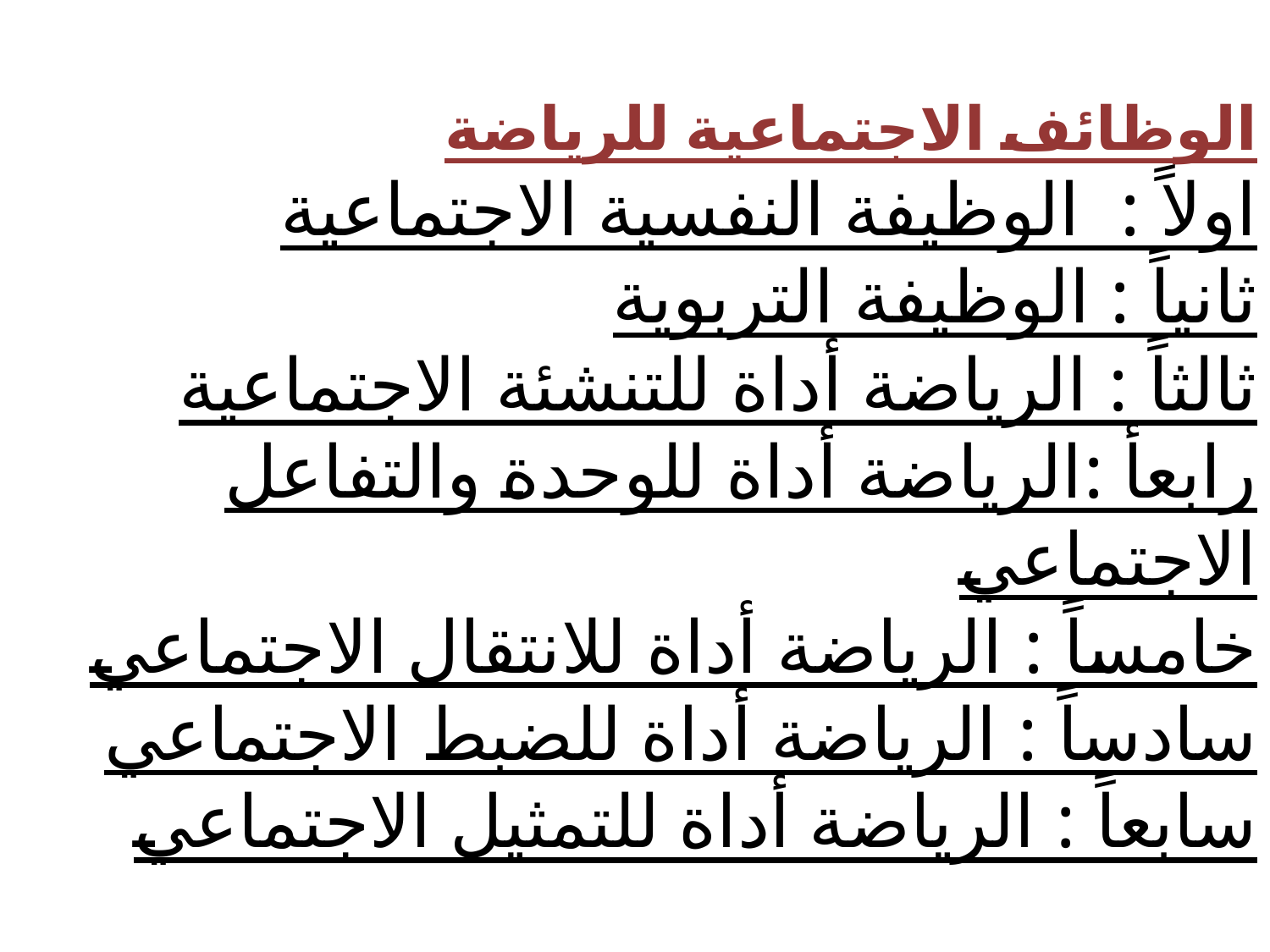

# الوظائف الاجتماعية للرياضة اولاً :  الوظيفة النفسية الاجتماعية ثانياً : الوظيفة التربوية ثالثاً : الرياضة أداة للتنشئة الاجتماعية رابعأ :الرياضة أداة للوحدة والتفاعل الاجتماعي خامساً : الرياضة أداة للانتقال الاجتماعي سادساً : الرياضة أداة للضبط الاجتماعي سابعاً : الرياضة أداة للتمثيل الاجتماعي